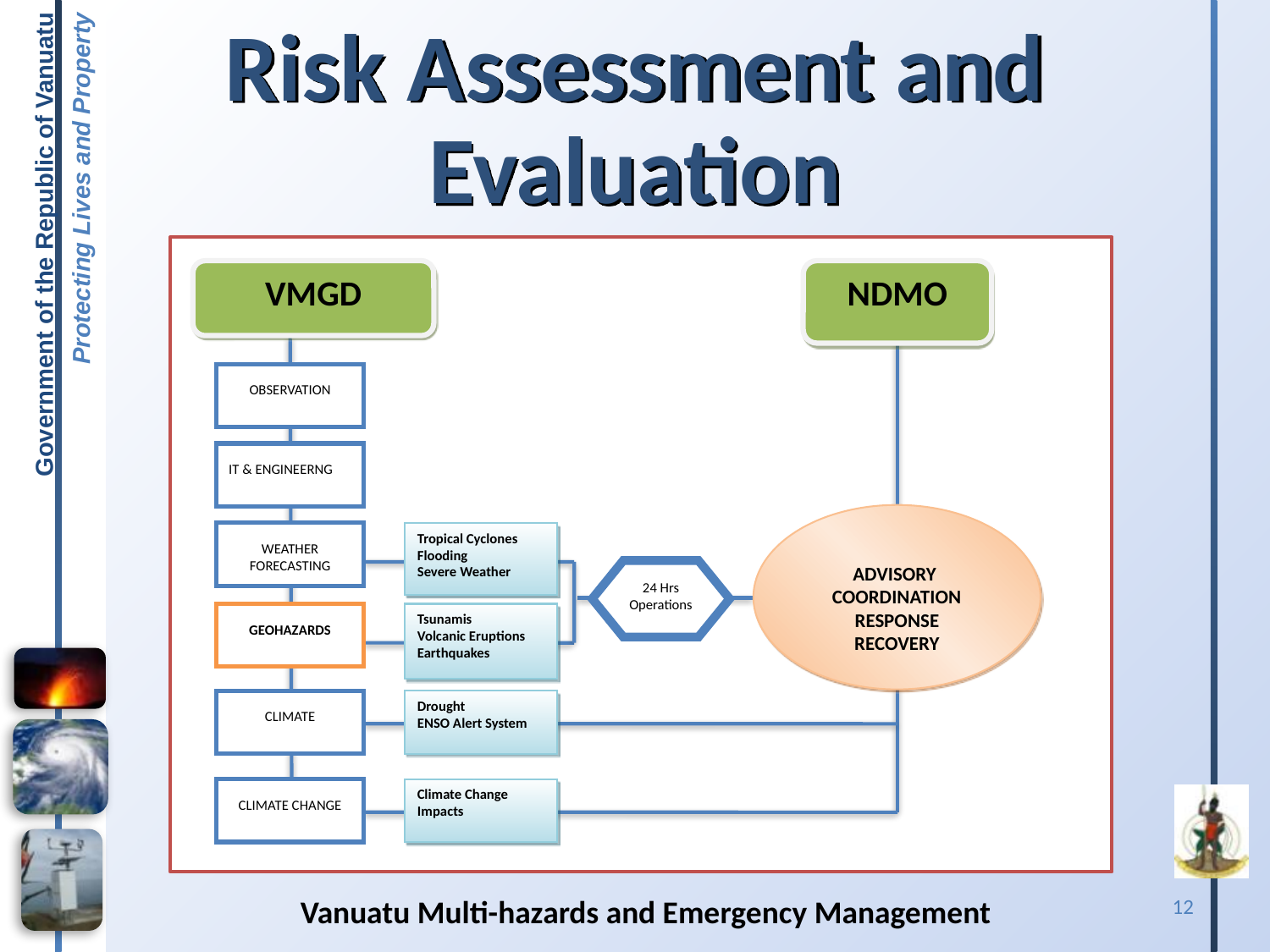

# Risk Assessment and Evaluation

VMGD
NDMO

OBSERVATION

IT & ENGINEERNG

ADVISORY  COORDINATION
RESPONSE
RECOVERY

WEATHER FORECASTING

Tropical Cyclones
Flooding
Severe Weather
24 Hrs Operations

GEOHAZARDS

Tsunamis
Volcanic Eruptions
Earthquakes
Drought
ENSO Alert System

CLIMATE

CLIMATE CHANGE

Climate Change Impacts
12
Vanuatu Multi-hazards and Emergency Management